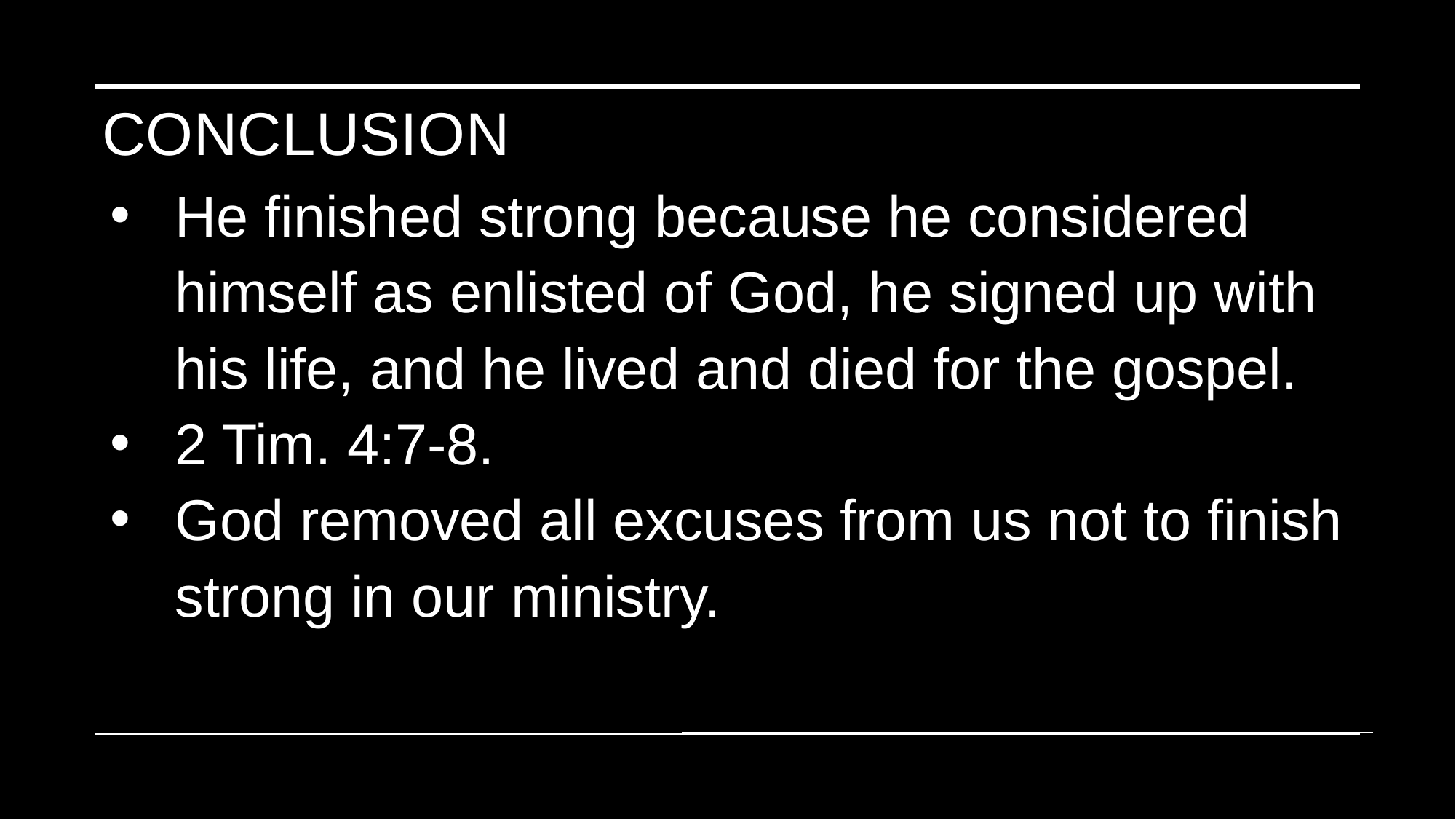

# conclusion
He finished strong because he considered himself as enlisted of God, he signed up with his life, and he lived and died for the gospel.
2 Tim. 4:7-8.
God removed all excuses from us not to finish strong in our ministry.